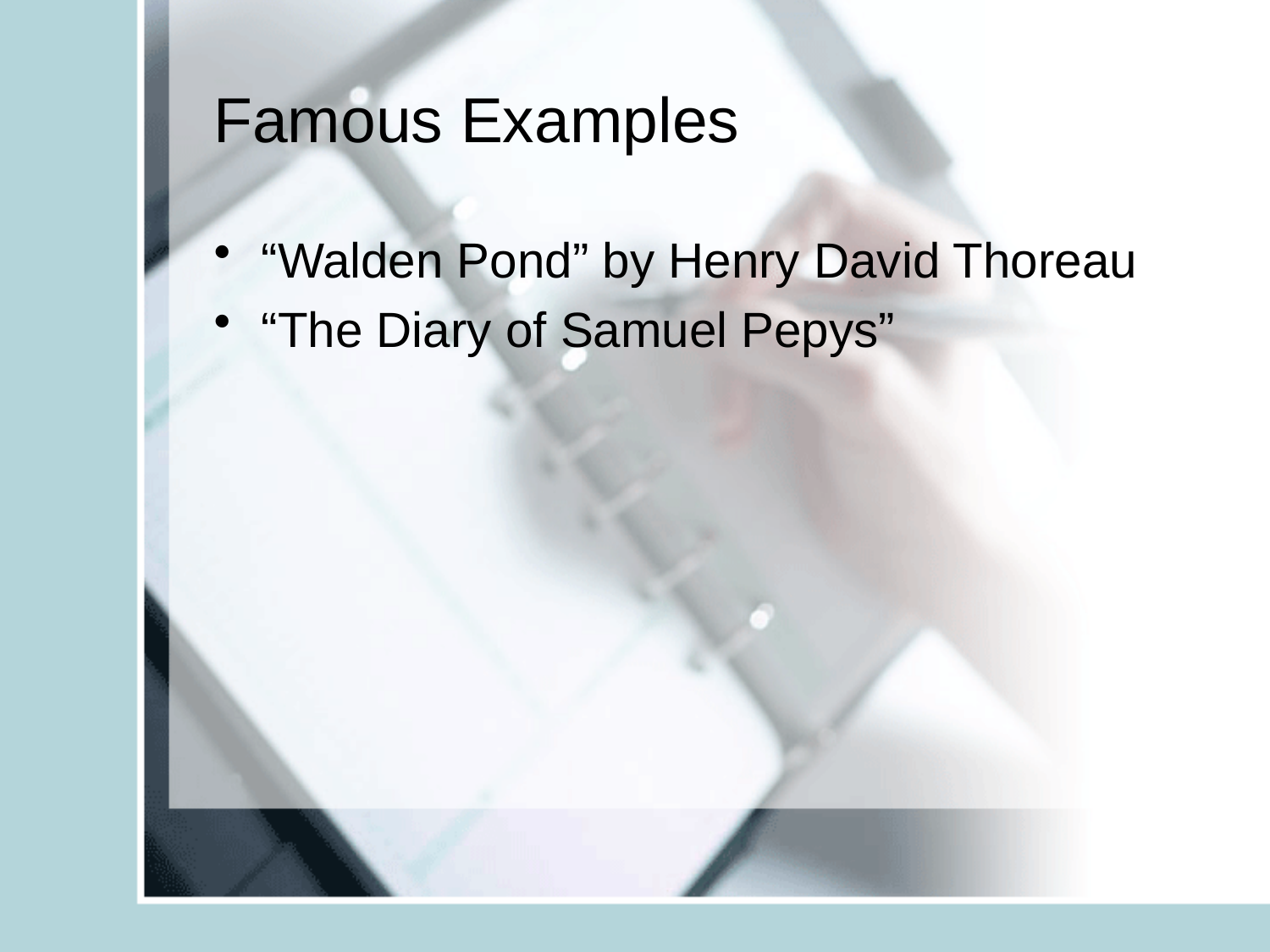

# Famous Examples
“Walden Pond” by Henry David Thoreau
“The Diary of Samuel Pepys”